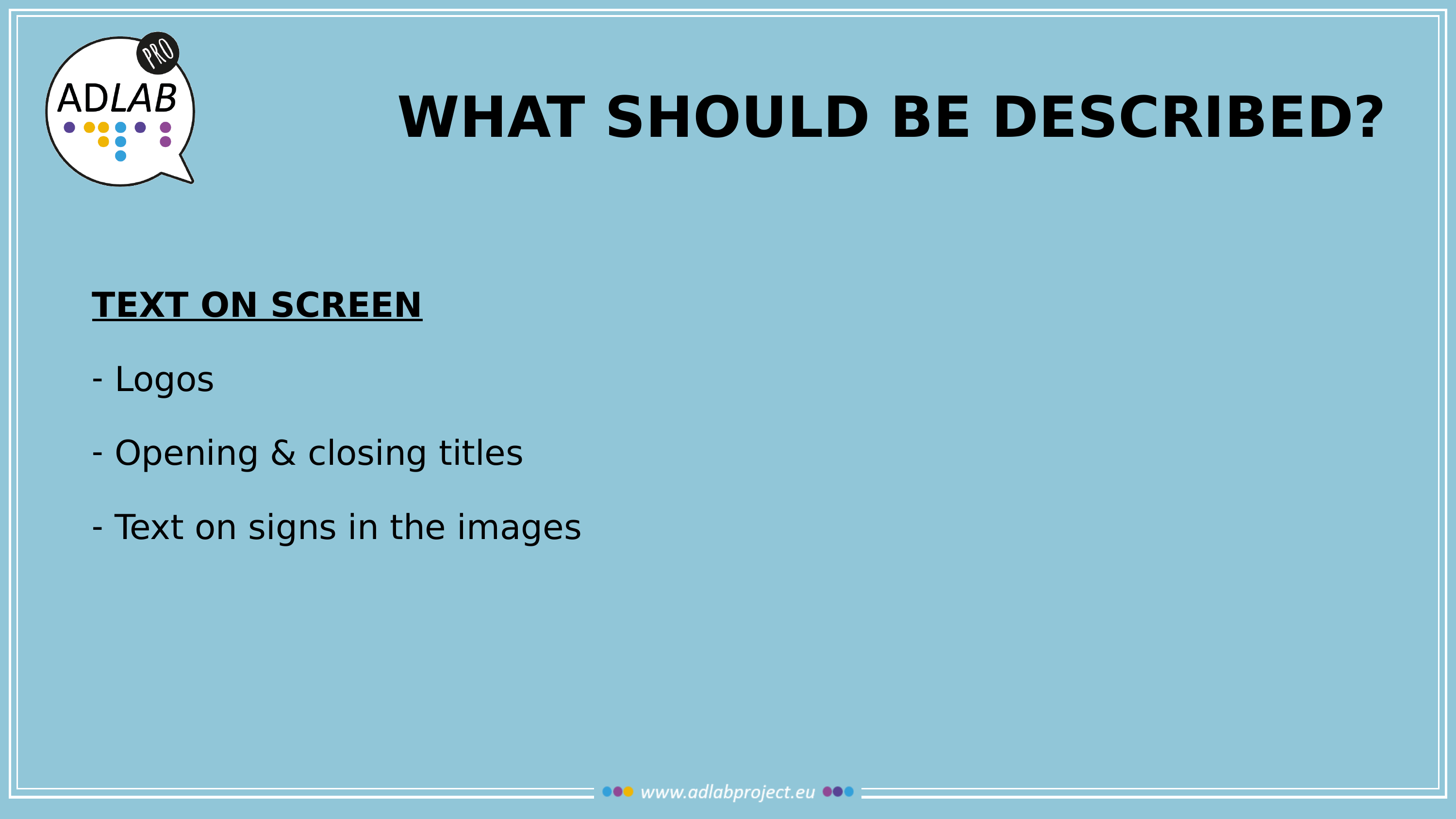

# WHAT SHOULD BE DESCRIBED?
TEXT ON SCREEN
Logos
Opening & closing titles
Text on signs in the images